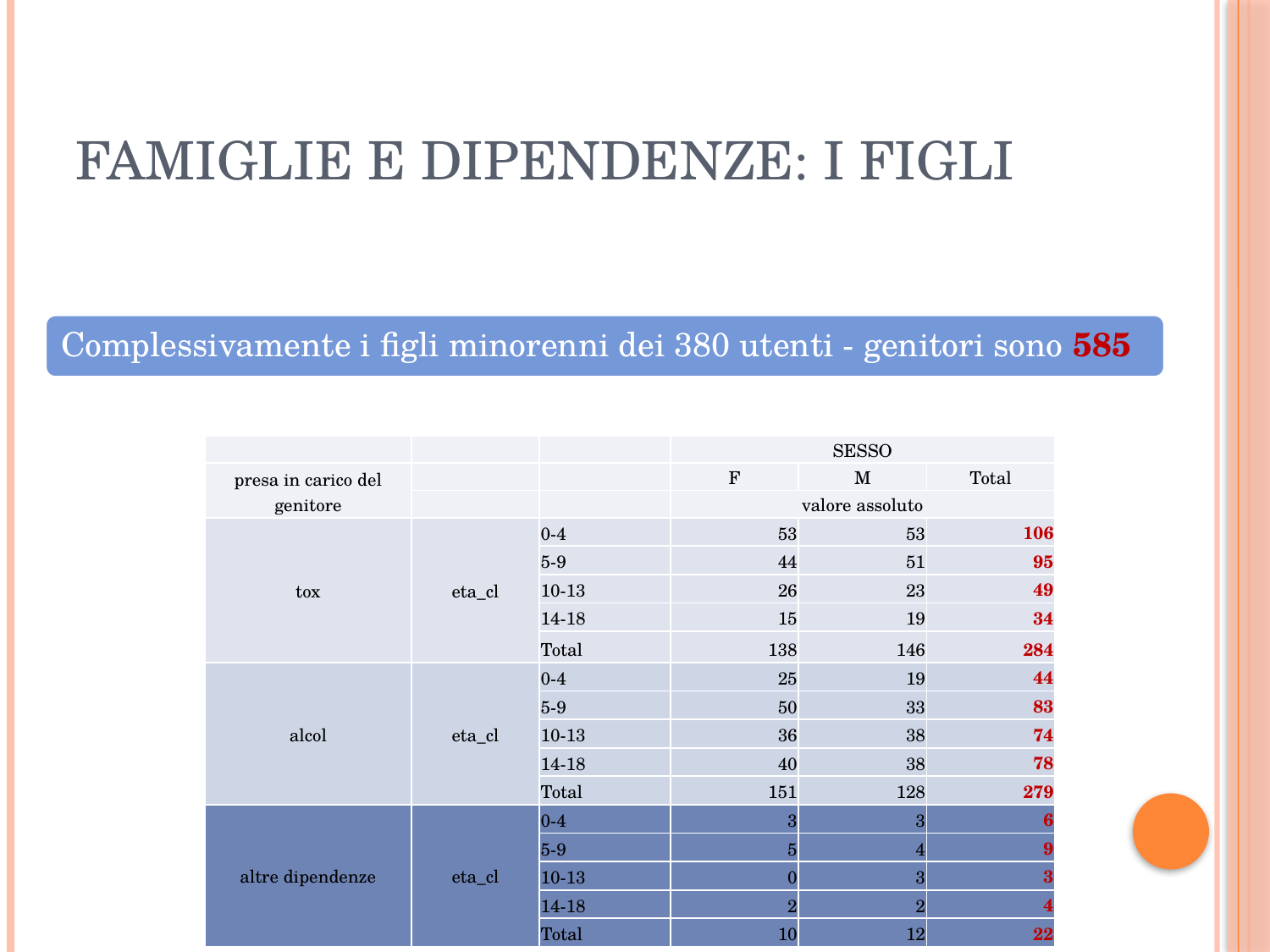

# Famiglie e dipendenze: i figli
Complessivamente i figli minorenni dei 380 utenti - genitori sono 585
|  |  |  | SESSO |  |  |
| --- | --- | --- | --- | --- | --- |
| presa in carico del genitore |  |  | F | M | Total |
|  |  |  | valore assoluto |  |  |
| tox | eta\_cl | 0-4 | 53 | 53 | 106 |
|  |  | 5-9 | 44 | 51 | 95 |
|  |  | 10-13 | 26 | 23 | 49 |
|  |  | 14-18 | 15 | 19 | 34 |
|  |  | Total | 138 | 146 | 284 |
| alcol | eta\_cl | 0-4 | 25 | 19 | 44 |
|  |  | 5-9 | 50 | 33 | 83 |
|  |  | 10-13 | 36 | 38 | 74 |
|  |  | 14-18 | 40 | 38 | 78 |
|  |  | Total | 151 | 128 | 279 |
| altre dipendenze | eta\_cl | 0-4 | 3 | 3 | 6 |
|  |  | 5-9 | 5 | 4 | 9 |
|  |  | 10-13 | 0 | 3 | 3 |
|  |  | 14-18 | 2 | 2 | 4 |
|  |  | Total | 10 | 12 | 22 |